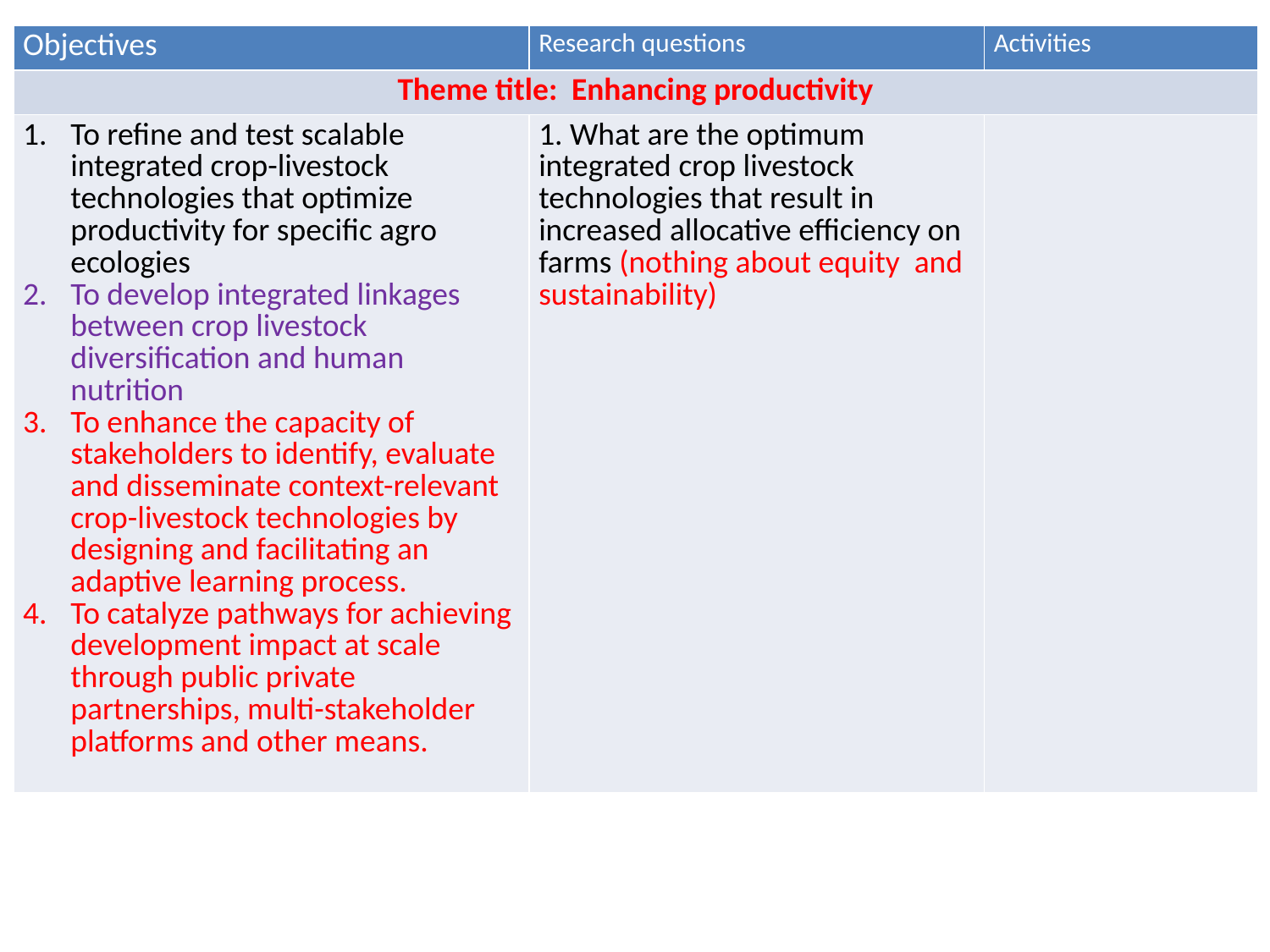

| Objectives | Research questions | Activities |
| --- | --- | --- |
| Theme title: Enhancing productivity |  |  |
| To refine and test scalable integrated crop-livestock technologies that optimize productivity for specific agro ecologies To develop integrated linkages between crop livestock diversification and human nutrition To enhance the capacity of stakeholders to identify, evaluate and disseminate context-relevant crop-livestock technologies by designing and facilitating an adaptive learning process. To catalyze pathways for achieving development impact at scale through public private partnerships, multi-stakeholder platforms and other means. | 1. What are the optimum integrated crop livestock technologies that result in increased allocative efficiency on farms (nothing about equity and sustainability) |  |